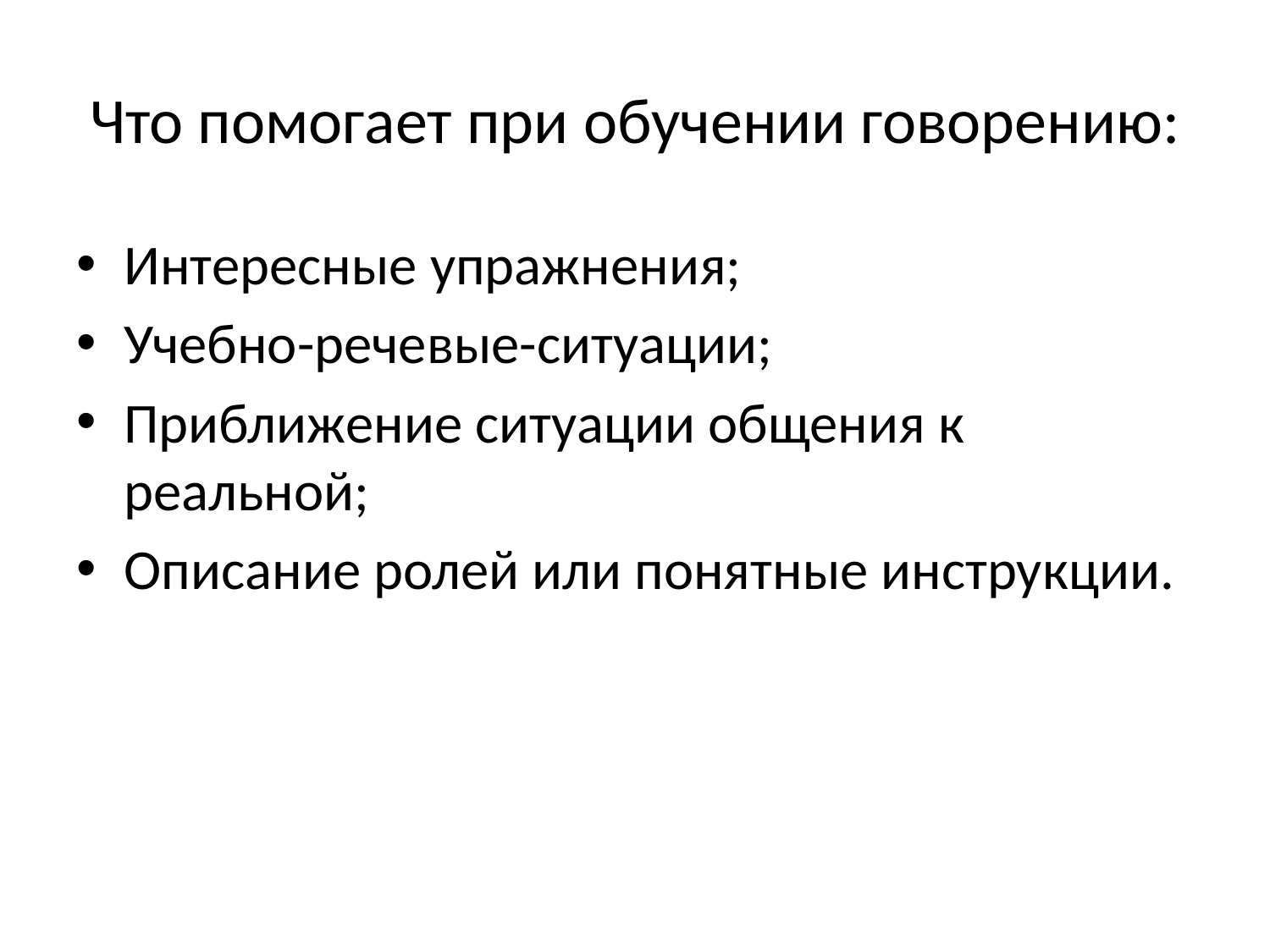

# Что помогает при обучении говорению:
Интересные упражнения;
Учебно-речевые-ситуации;
Приближение ситуации общения к реальной;
Описание ролей или понятные инструкции.